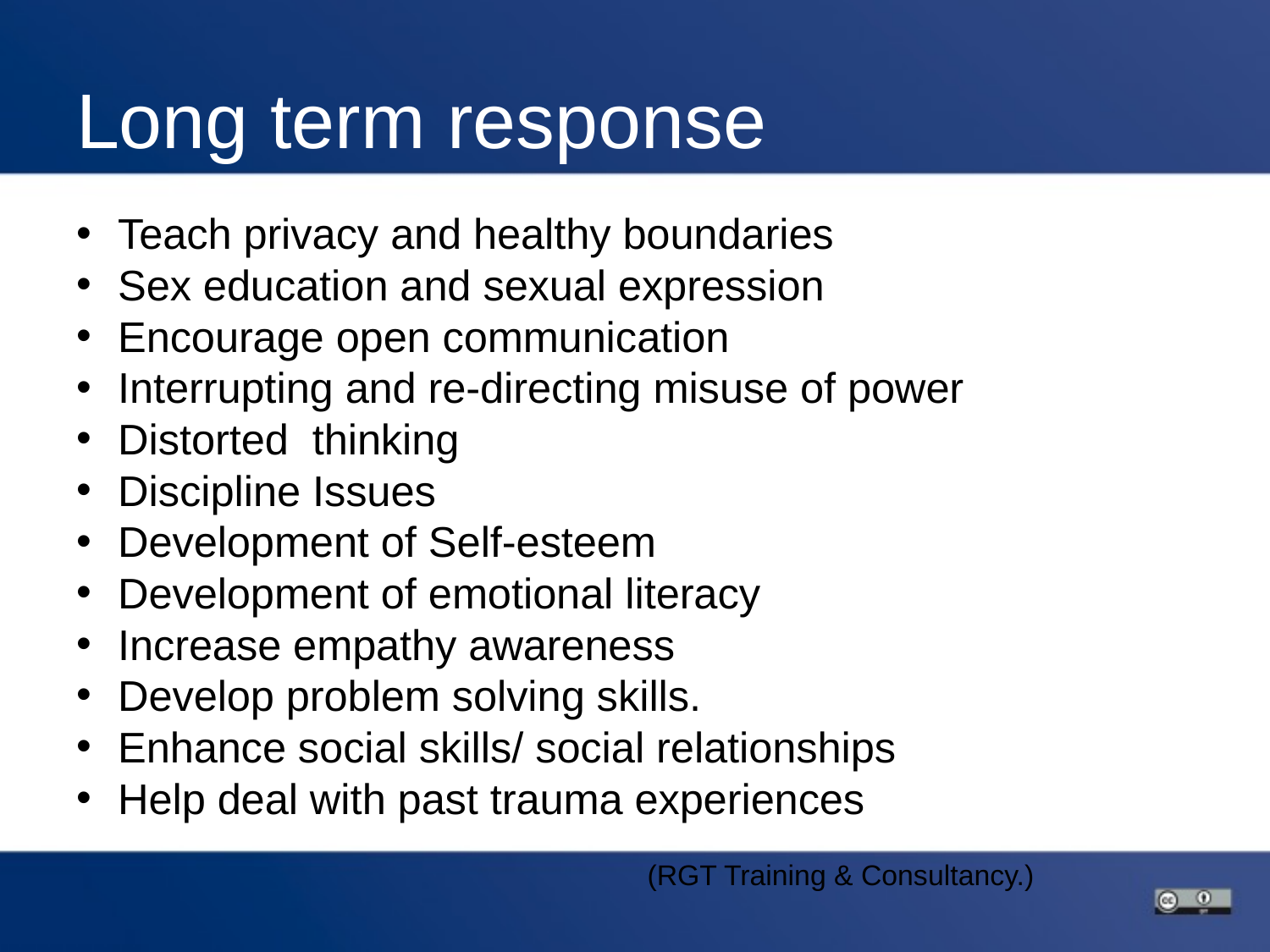

Long term response

Teach privacy and healthy boundaries
Sex education and sexual expression
Encourage open communication
Interrupting and re-directing misuse of power
Distorted  thinking
Discipline Issues
Development of Self-esteem
Development of emotional literacy
Increase empathy awareness
Develop problem solving skills.
Enhance social skills/ social relationships
Help deal with past trauma experiences

                                                                       (RGT Training & Consultancy.)

# Responding to HSB